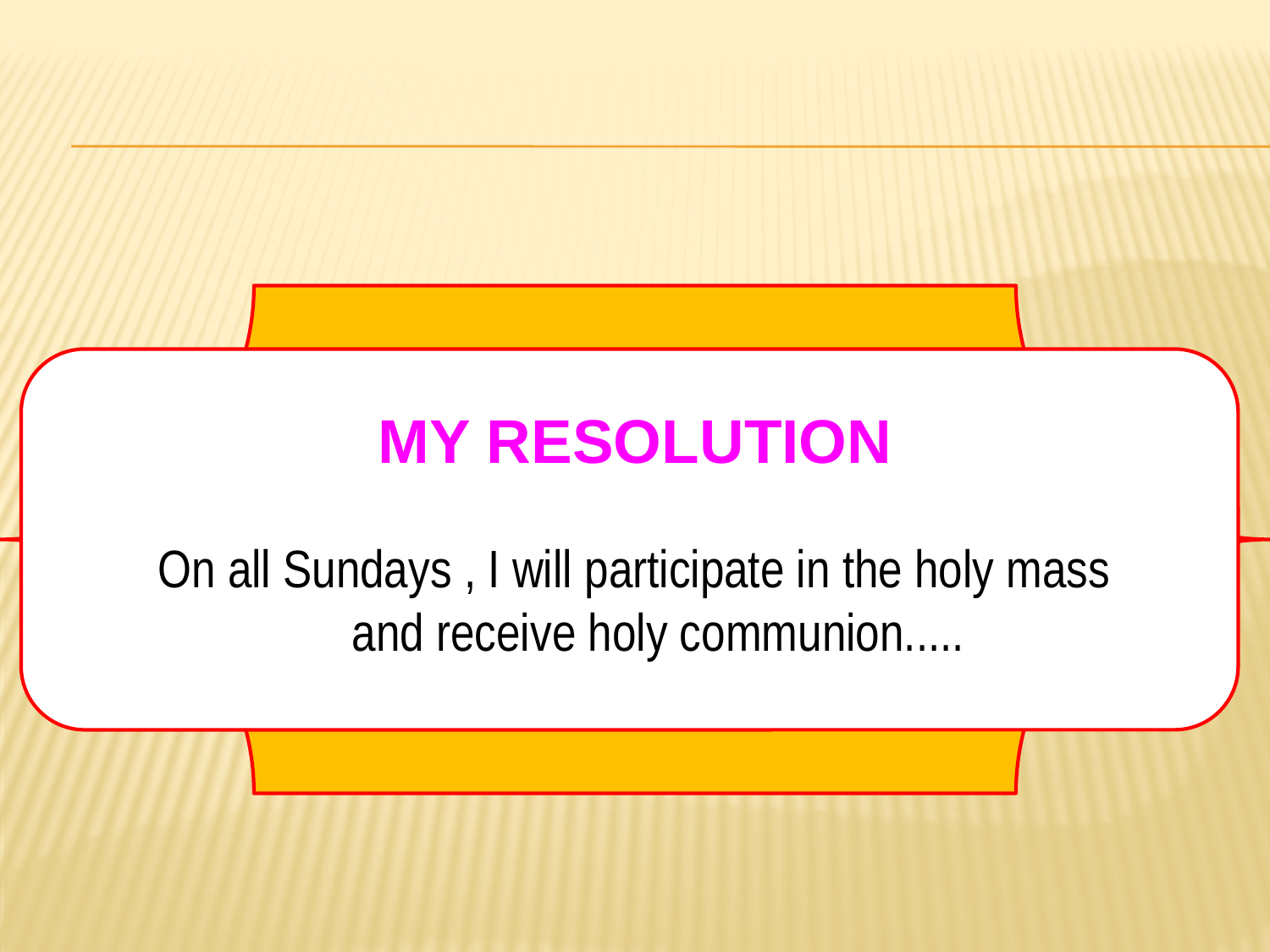

# MY resolution
On all Sundays , I will participate in the holy mass and receive holy communion.....